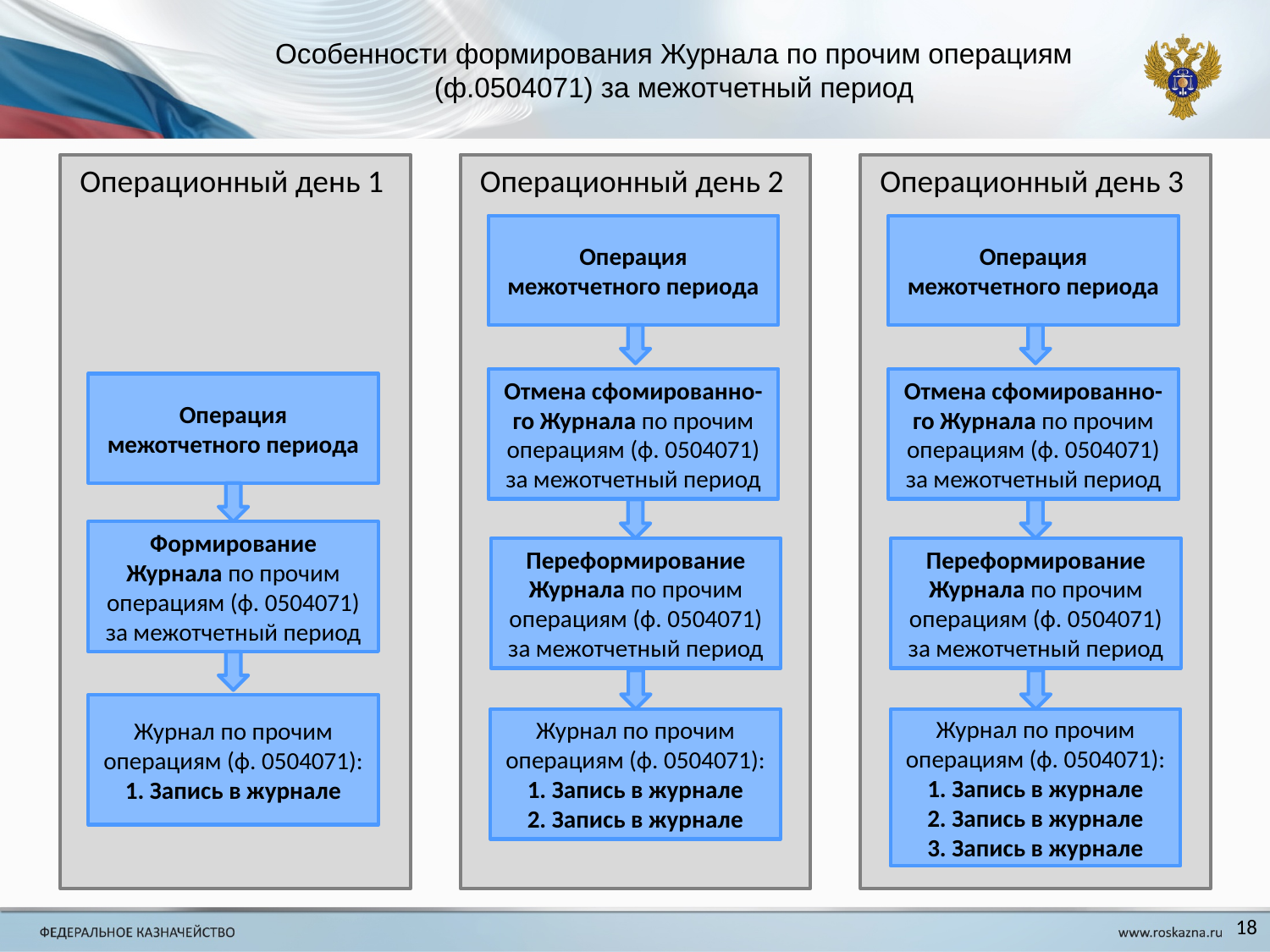

Особенности формирования Журнала по прочим операциям (ф.0504071) за межотчетный период
Операционный день 1
Операционный день 2
Операционный день 3
Операция межотчетного периода
Операция межотчетного периода

Отмена сфомированно-го Журнала по прочим операциям (ф. 0504071) за межотчетный период
Отмена сфомированно-го Журнала по прочим операциям (ф. 0504071) за межотчетный период
Операция межотчетного периода

Формирование Журнала по прочим операциям (ф. 0504071) за межотчетный период
Переформирование Журнала по прочим операциям (ф. 0504071) за межотчетный период
Переформирование Журнала по прочим операциям (ф. 0504071) за межотчетный период

Журнал по прочим операциям (ф. 0504071):
1. Запись в журнале
Журнал по прочим операциям (ф. 0504071):
1. Запись в журнале
2. Запись в журнале
Журнал по прочим операциям (ф. 0504071):
1. Запись в журнале
2. Запись в журнале
3. Запись в журнале
18